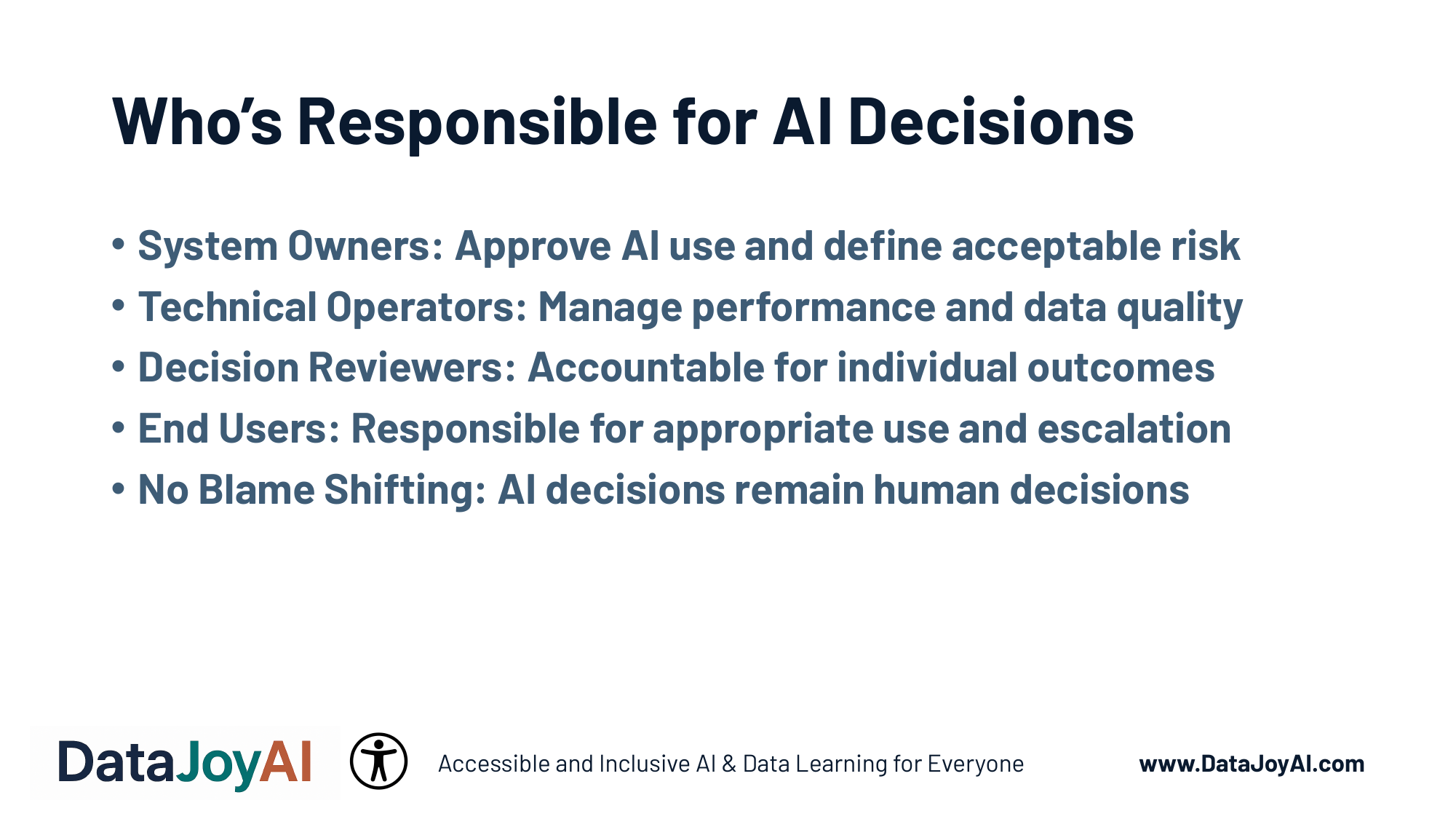

# Who’s Responsible for AI Decisions
System Owners: Approve AI use and define acceptable risk
Technical Operators: Manage performance and data quality
Decision Reviewers: Accountable for individual outcomes
End Users: Responsible for appropriate use and escalation
No Blame Shifting: AI decisions remain human decisions